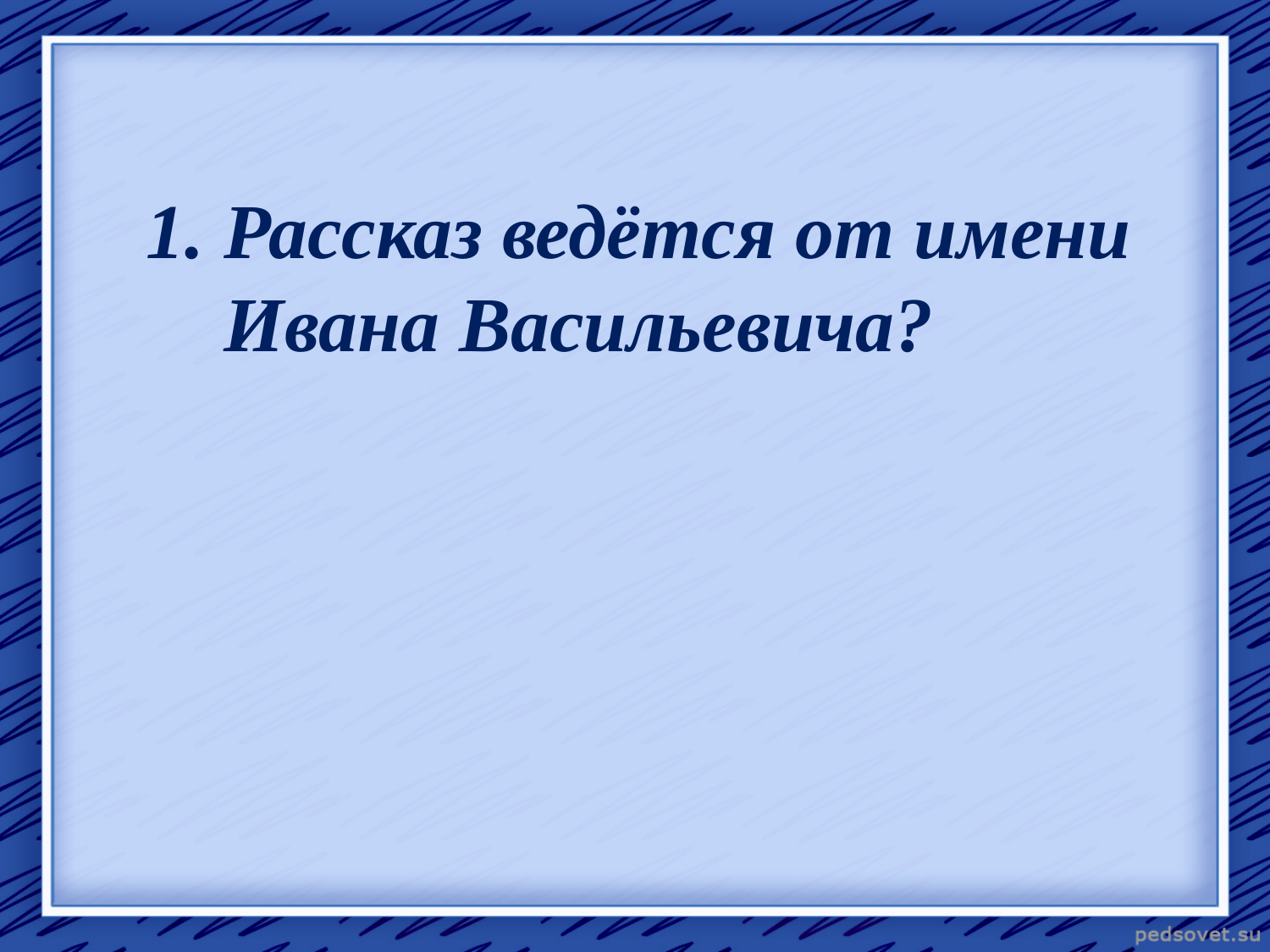

1. Рассказ ведётся от имени
      Ивана Васильевича?